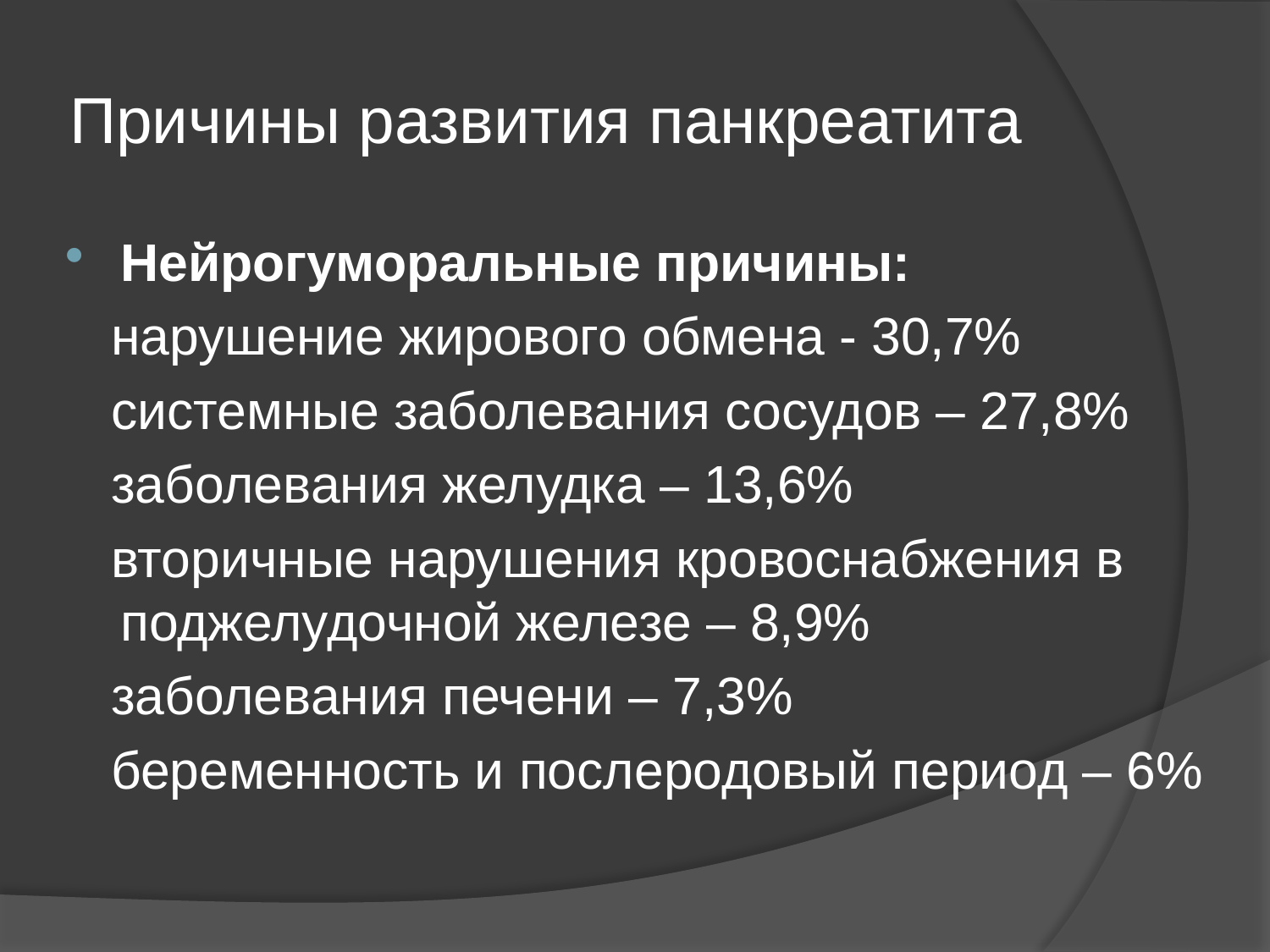

# Причины развития панкреатита
Нейрогуморальные причины:
   нарушение жирового обмена - 30,7%
   системные заболевания сосудов – 27,8%
   заболевания желудка – 13,6%
   вторичные нарушения кровоснабжения в поджелудочной железе – 8,9%
   заболевания печени – 7,3%
   беременность и послеродовый период – 6%